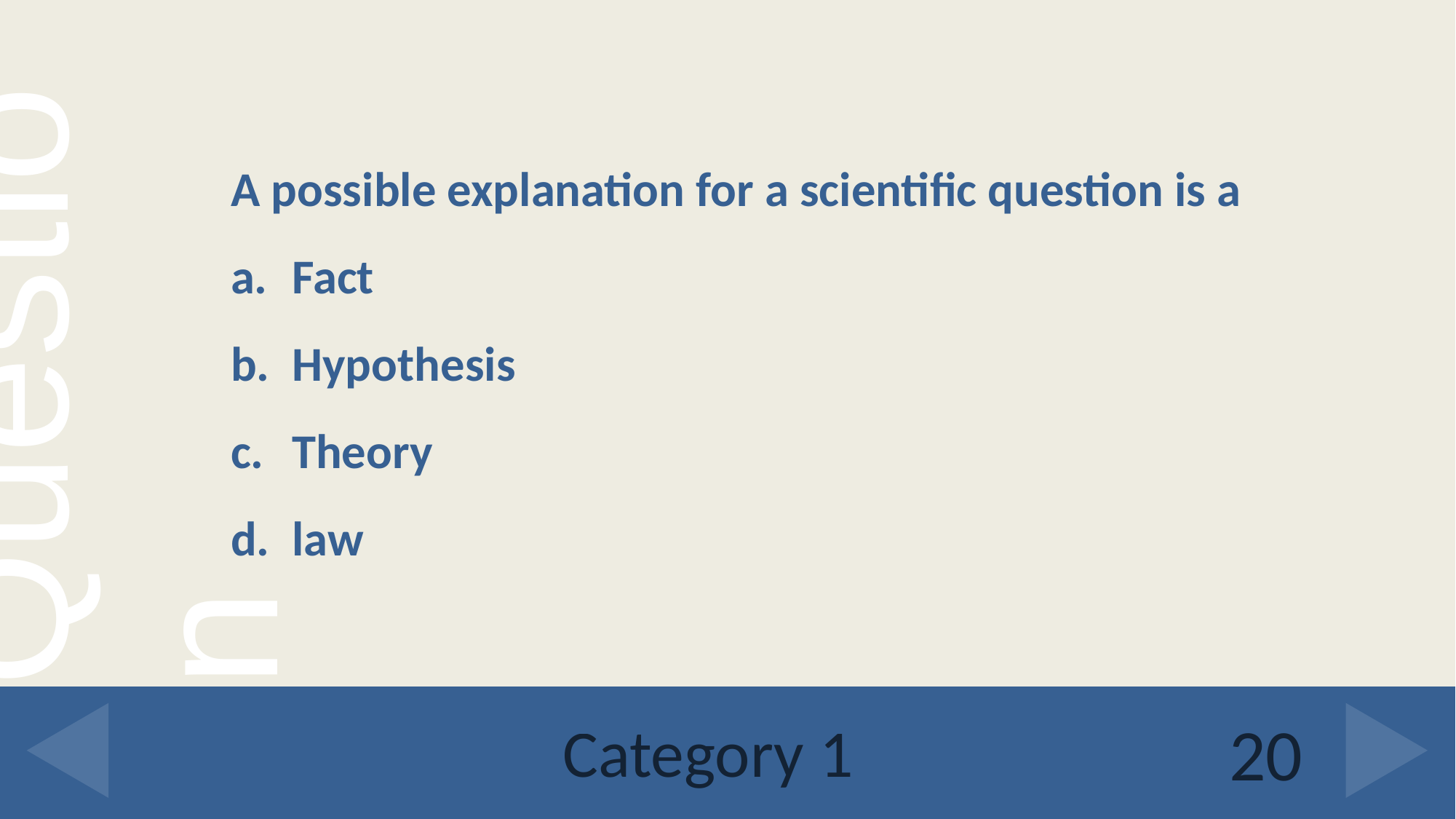

A possible explanation for a scientific question is a
Fact
Hypothesis
Theory
law
# Category 1
20